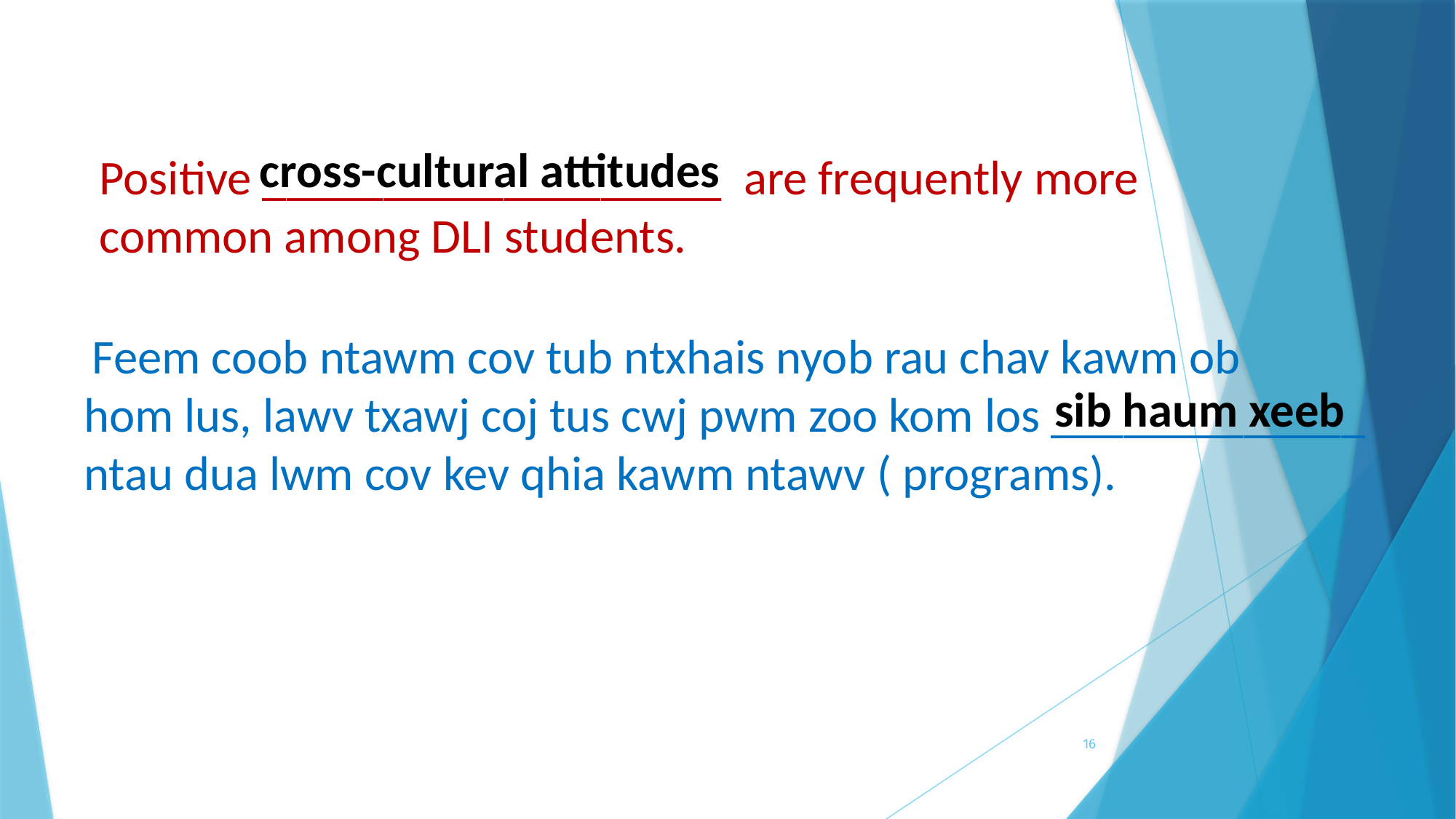

cross-cultural attitudes
Positive ___________________  are frequently more common among DLI students.
 Feem coob ntawm cov tub ntxhais nyob rau chav kawm ob
hom lus, lawv txawj coj tus cwj pwm zoo kom los _____________ ntau dua lwm cov kev qhia kawm ntawv ( programs).
sib haum xeeb
16